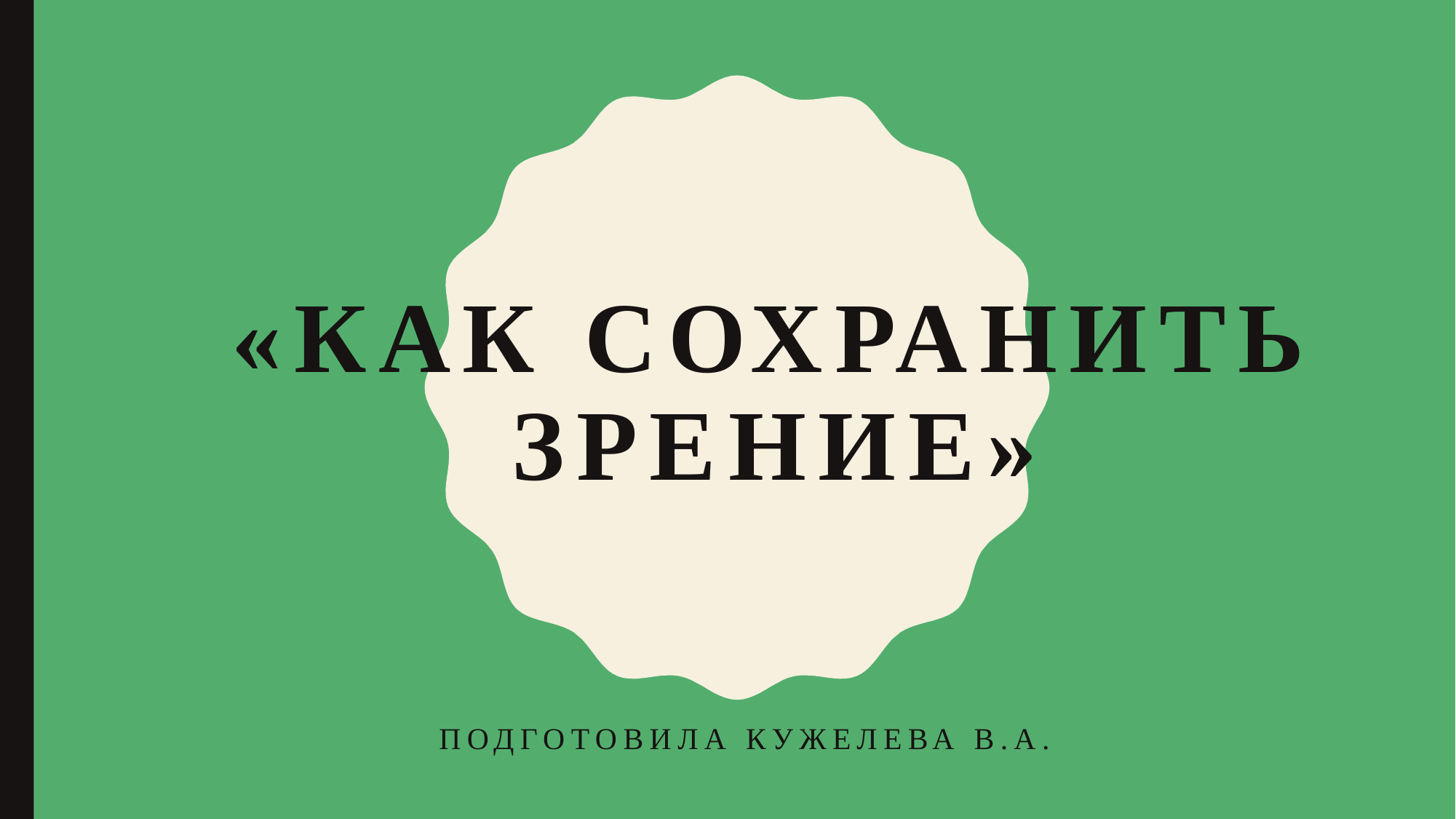

# «Как сохранить зрение»
Подготовила Кужелева В.А.